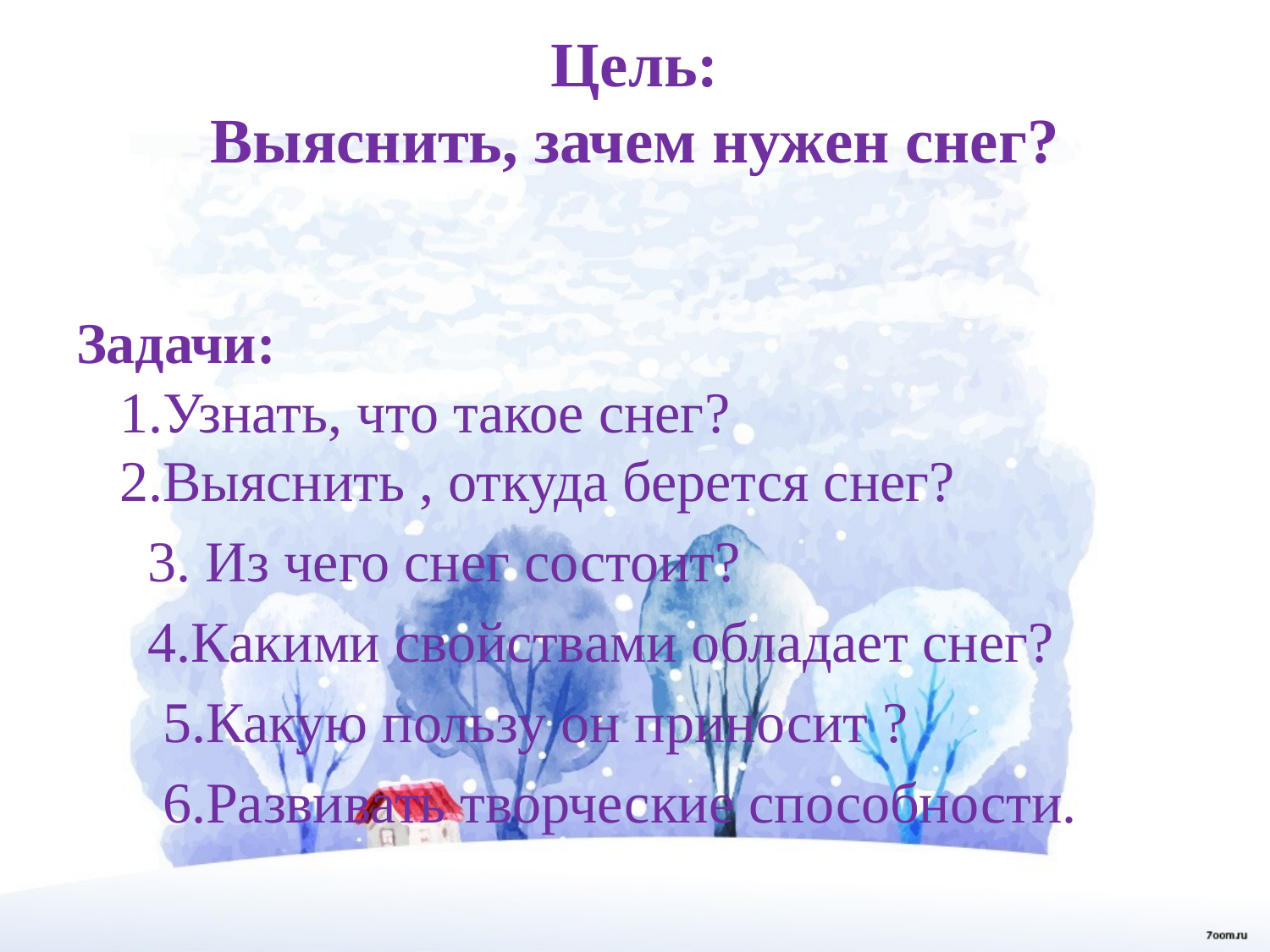

# Цель: Выяснить, зачем нужен снег?

Задачи:
1.Узнать, что такое снег?
2.Выяснить , откуда берется снег?
     3. Из чего снег состоит?
     4.Какими свойствами обладает снег?
      5.Какую пользу он приносит ?
      6.Развивать творческие способности.